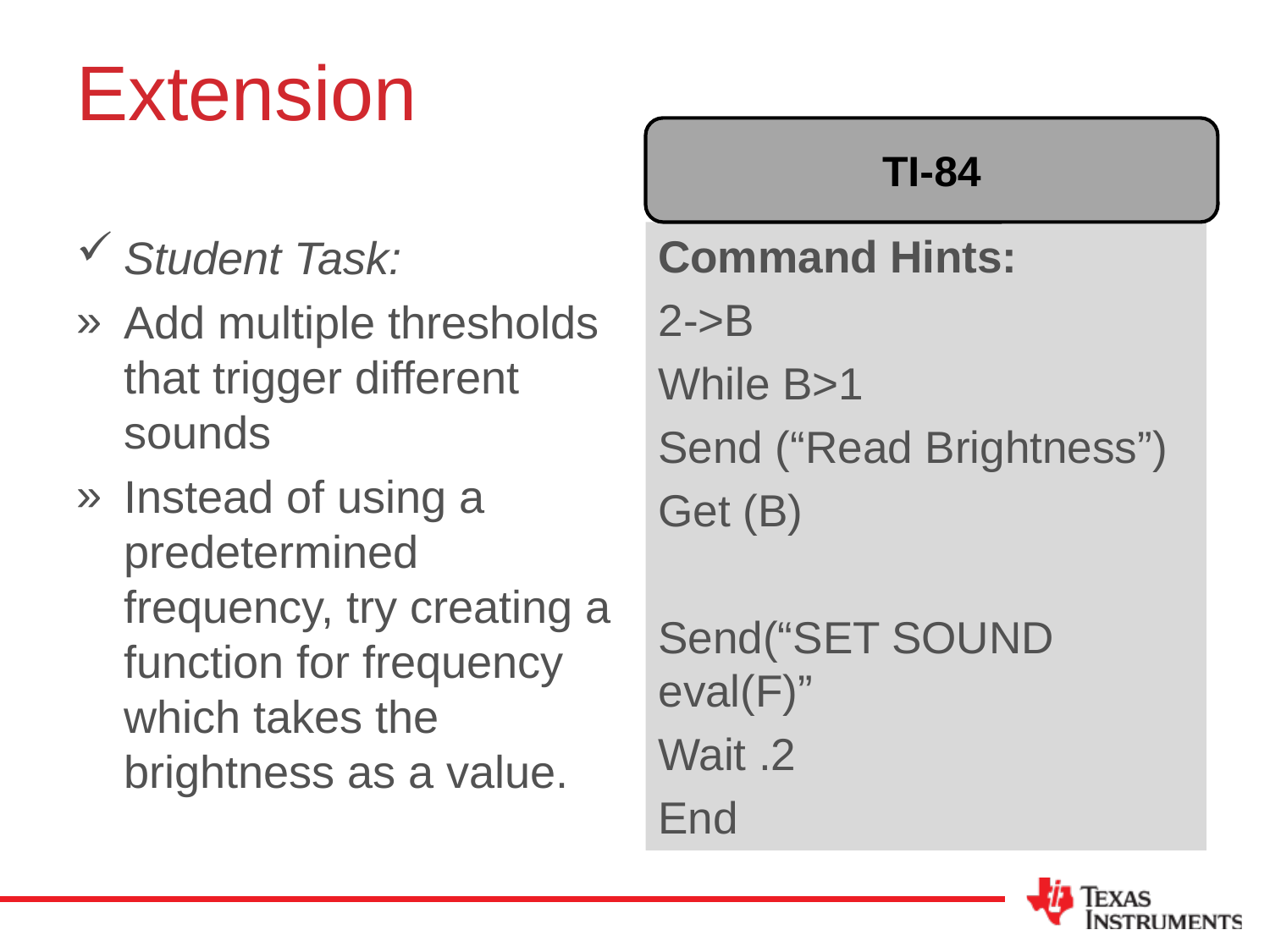

# Extension
TI-84
Student Task:
Add multiple thresholds that trigger different sounds
Instead of using a predetermined frequency, try creating a function for frequency which takes the brightness as a value.

Command Hints:
2->B
While B>1
Send (“Read Brightness”)
Get (B)

Send(“SET SOUND eval(F)”
Wait .2
End